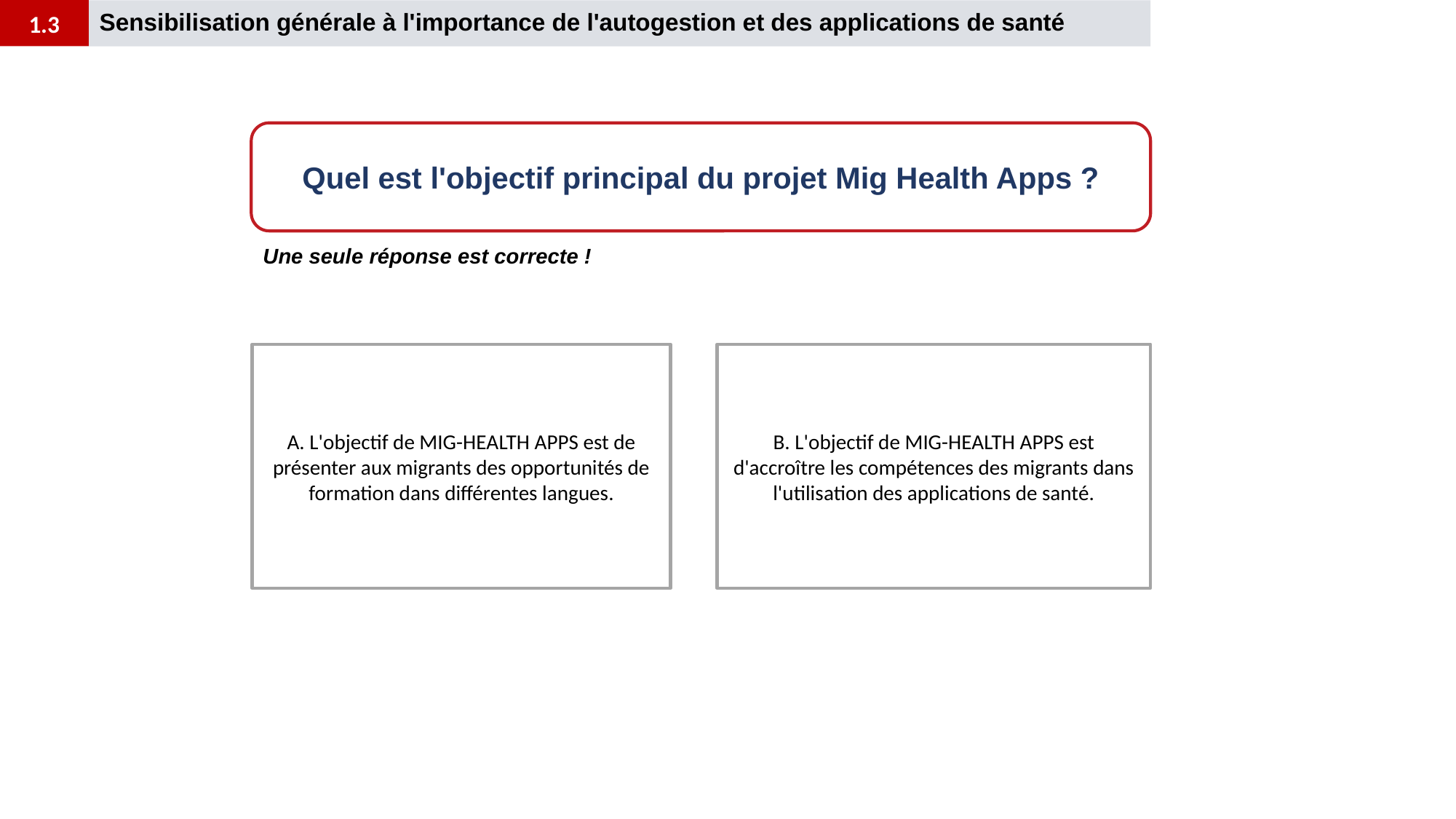

1.3
Sensibilisation générale à l'importance de l'autogestion et des applications de santé
Quel est l'objectif principal du projet Mig Health Apps ?
Une seule réponse est correcte !
A. L'objectif de MIG-HEALTH APPS est de présenter aux migrants des opportunités de formation dans différentes langues.
B. L'objectif de MIG-HEALTH APPS est d'accroître les compétences des migrants dans l'utilisation des applications de santé.